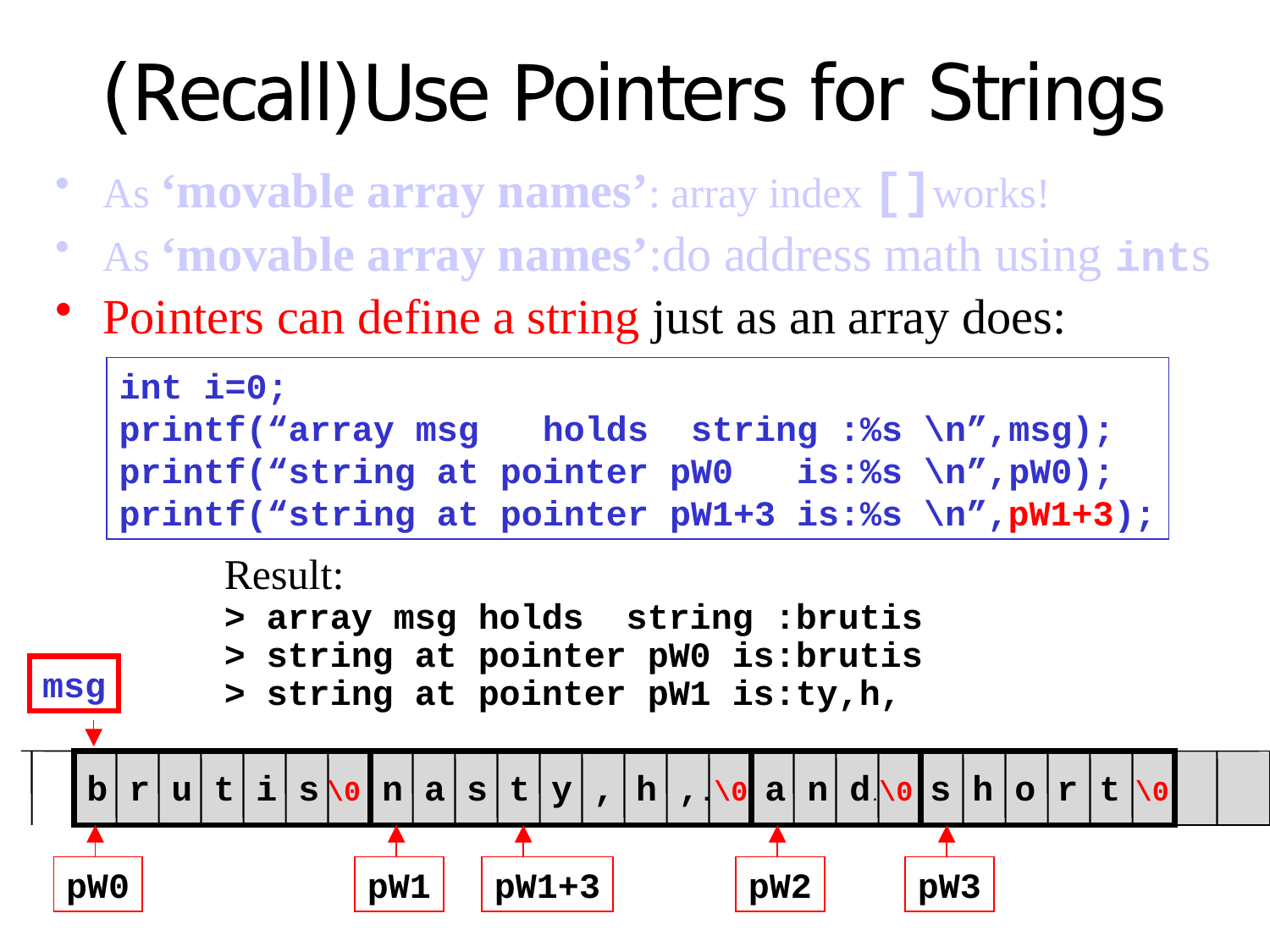

# (Recall)Use Pointers for Strings
As ‘movable array names’: array index []works!
As ‘movable array names’:do address math using ints
Pointers can define a string just as an array does:
int i=0;
printf(“array msg   holds  string :%s \n”,msg);
printf(“string at pointer pW0   is:%s \n”,pW0);
printf(“string at pointer pW1+3 is:%s \n”,pW1+3);
Result:
> array msg holds  string :brutis
> string at pointer pW0 is:brutis
> string at pointer pW1 is:ty,h,
msg

b r u t i s \0 n a s t y , h ,.\0 a n d.\0 s h o r t \0

pW0

pW1

pW1+3

pW2

pW3